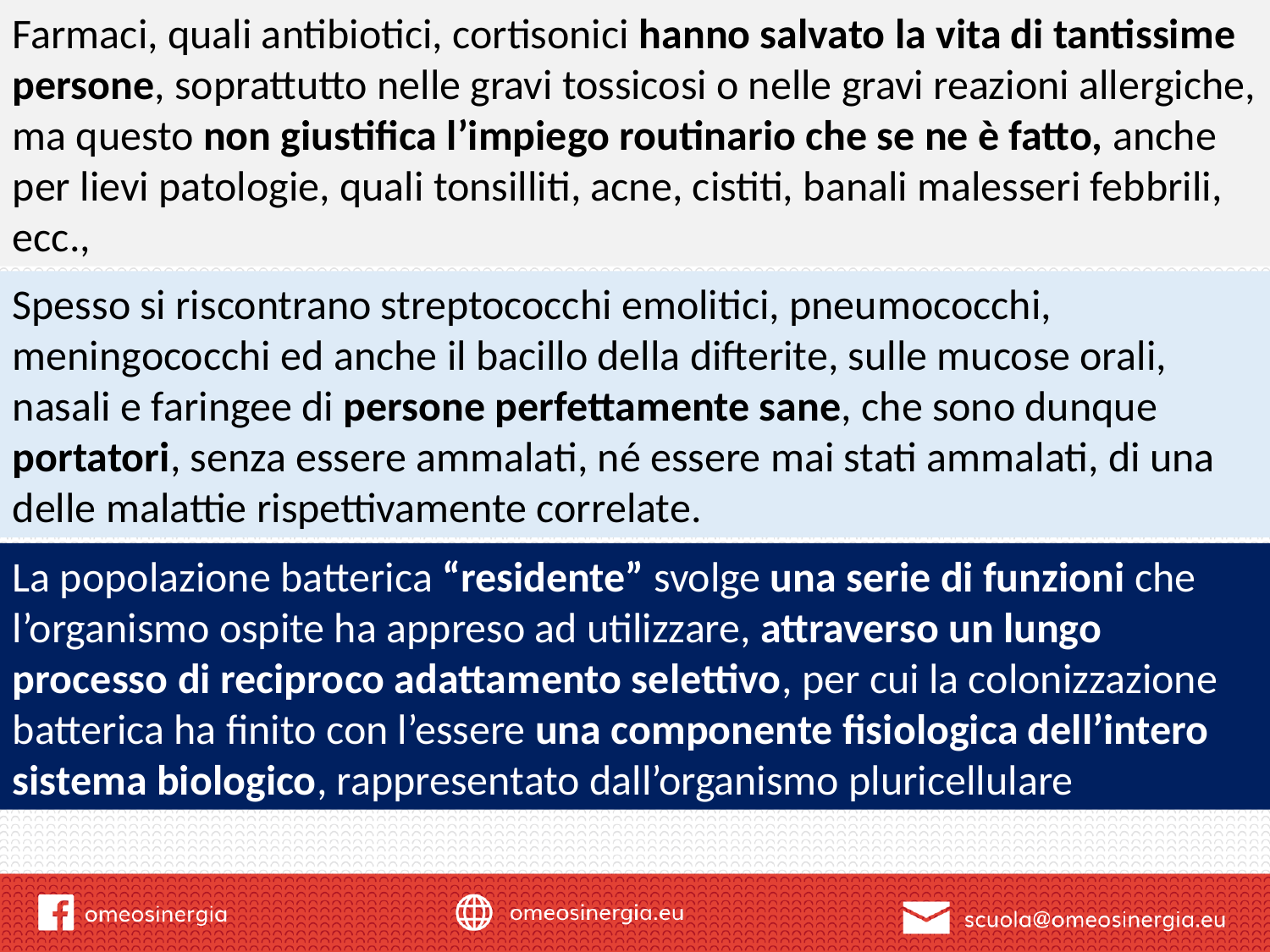

Farmaci, quali antibiotici, cortisonici hanno salvato la vita di tantissime persone, soprattutto nelle gravi tossicosi o nelle gravi reazioni allergiche, ma questo non giustifica l’impiego routinario che se ne è fatto, anche per lievi patologie, quali tonsilliti, acne, cistiti, banali malesseri febbrili, ecc.,
Spesso si riscontrano streptococchi emolitici, pneumococchi, meningococchi ed anche il bacillo della difterite, sulle mucose orali, nasali e faringee di persone perfettamente sane, che sono dunque portatori, senza essere ammalati, né essere mai stati ammalati, di una delle malattie rispettivamente correlate.
La popolazione batterica “residente” svolge una serie di funzioni che l’organismo ospite ha appreso ad utilizzare, attraverso un lungo processo di reciproco adattamento selettivo, per cui la colonizzazione batterica ha finito con l’essere una componente fisiologica dell’intero sistema biologico, rappresentato dall’organismo pluricellulare